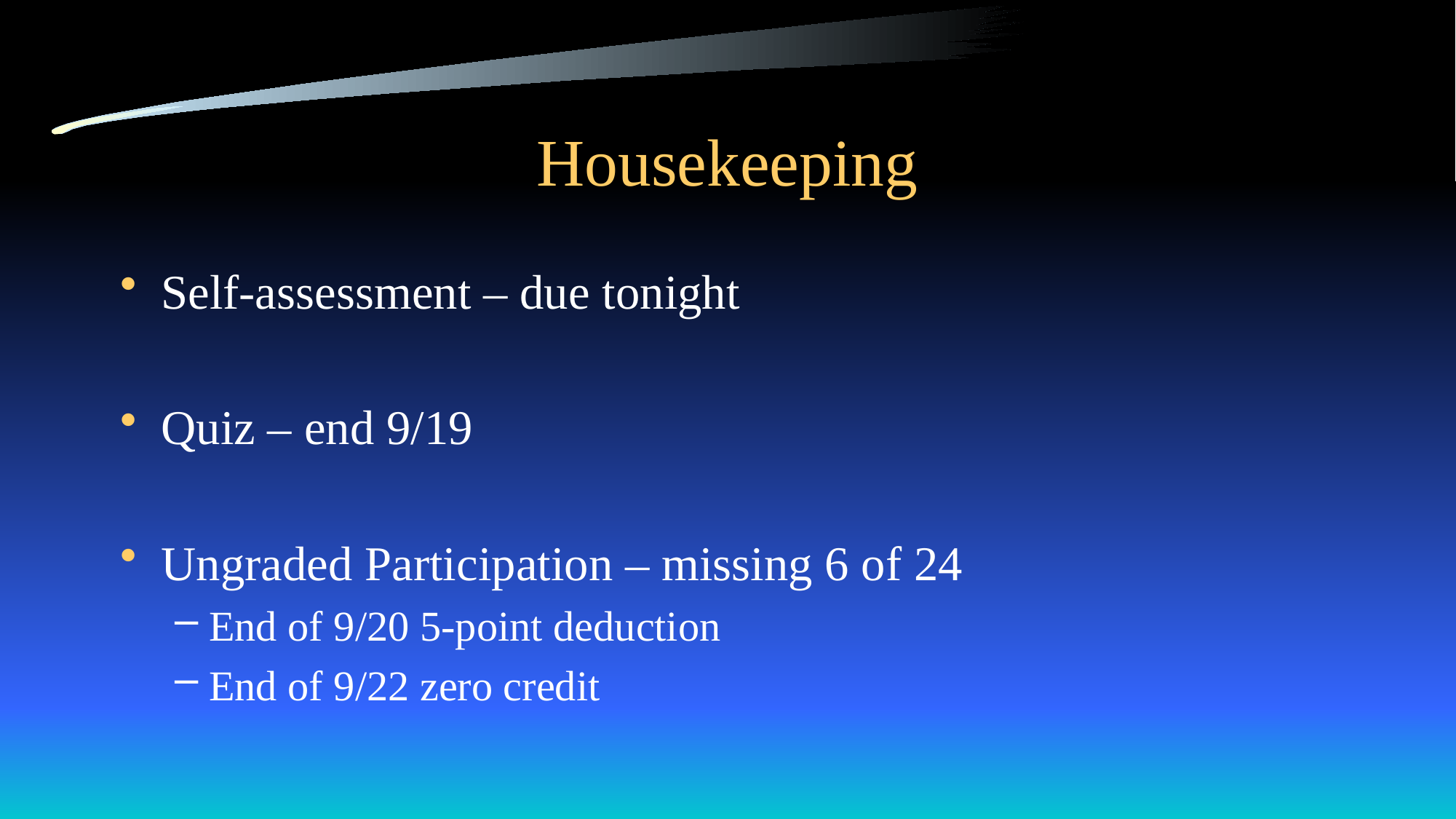

# Housekeeping
Self-assessment – due tonight

Quiz – end 9/19

Ungraded Participation – missing 6 of 24
End of 9/20 5-point deduction
End of 9/22 zero credit